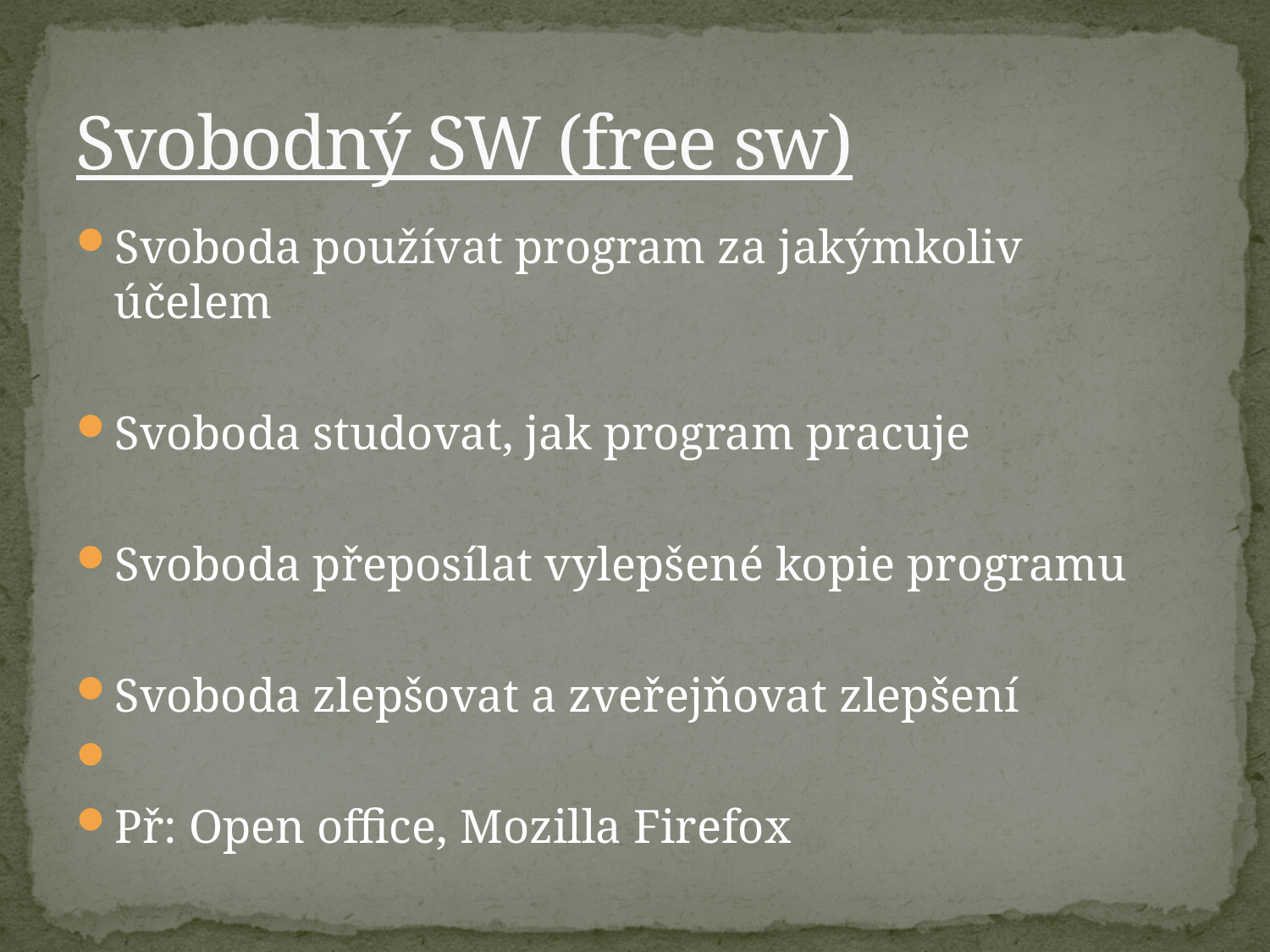

# Svobodný SW (free sw)
Svoboda používat program za jakýmkoliv účelem

Svoboda studovat, jak program pracuje

Svoboda přeposílat vylepšené kopie programu

Svoboda zlepšovat a zveřejňovat zlepšení

Př: Open office, Mozilla Firefox